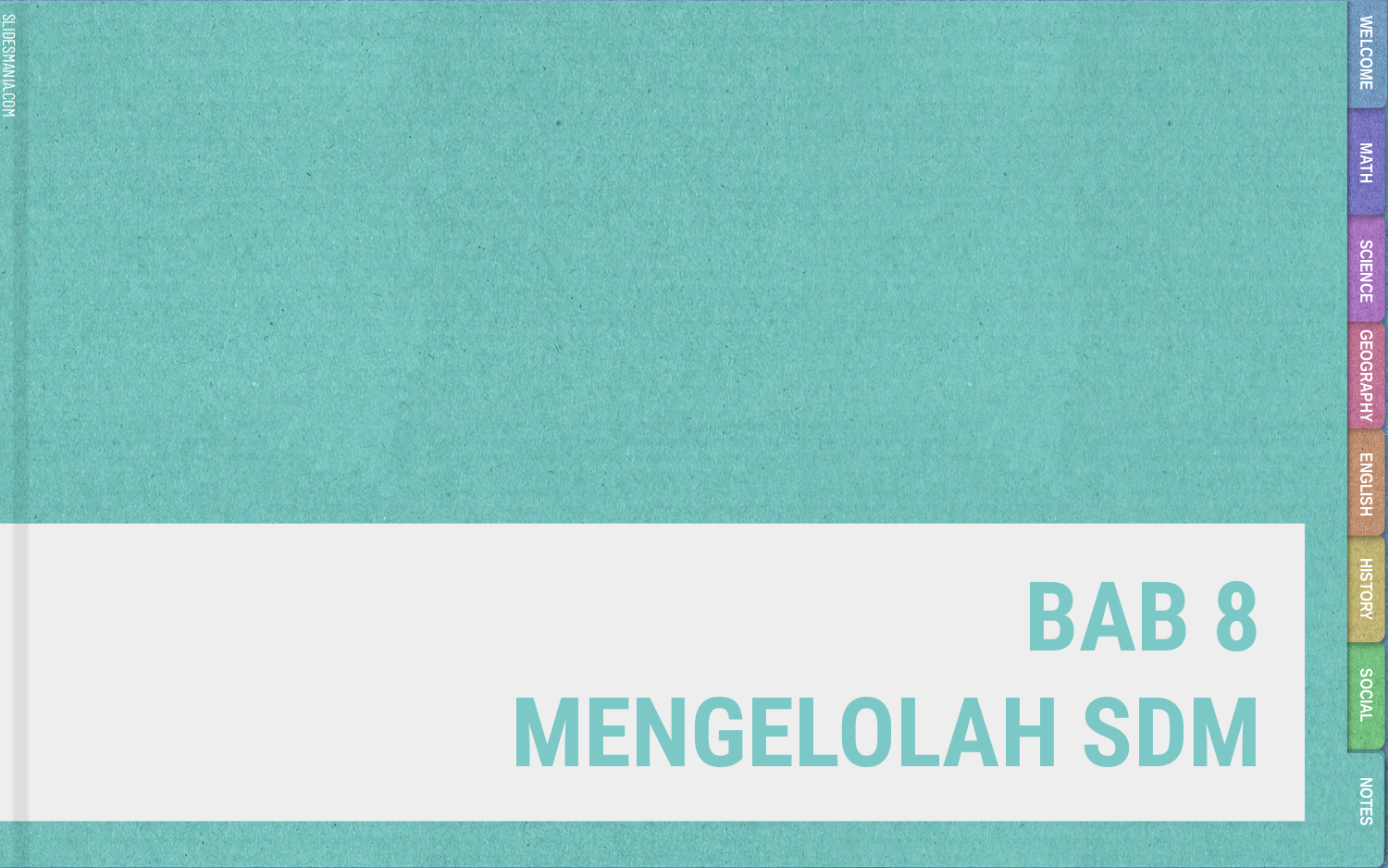

WELCOME
MATH
SCIENCE
GEOGRAPHY
ENGLISH
# BAB 8 MENGELOLAH SDM
HISTORY
SOCIAL
NOTES